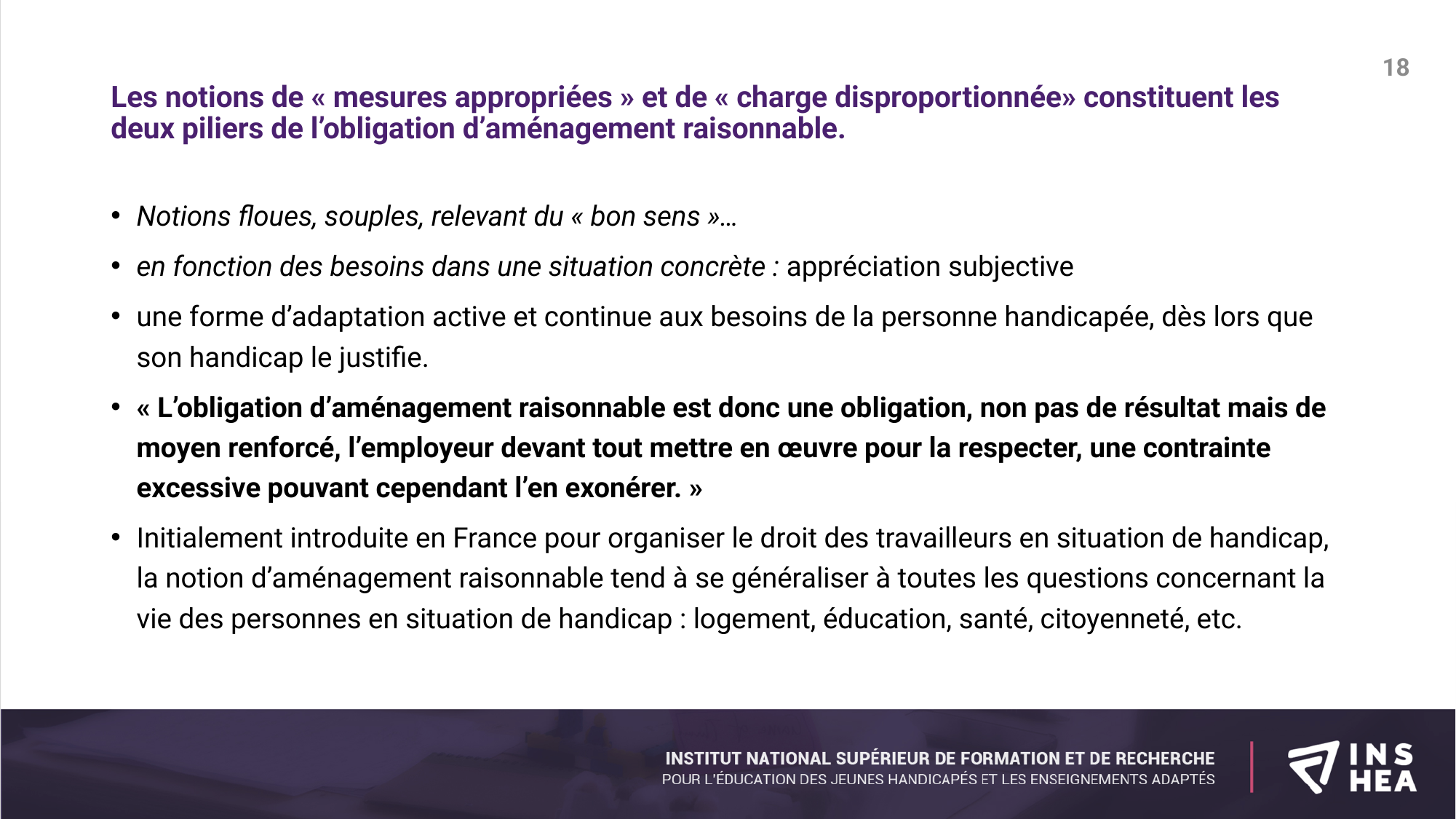

# Les notions de « mesures appropriées » et de « charge disproportionnée» constituent les deux piliers de l’obligation d’aménagement raisonnable.
18
Notions floues, souples, relevant du « bon sens »…
en fonction des besoins dans une situation concrète : appréciation subjective
une forme d’adaptation active et continue aux besoins de la personne handicapée, dès lors que son handicap le justifie.
« L’obligation d’aménagement raisonnable est donc une obligation, non pas de résultat mais de moyen renforcé, l’employeur devant tout mettre en œuvre pour la respecter, une contrainte excessive pouvant cependant l’en exonérer. »
Initialement introduite en France pour organiser le droit des travailleurs en situation de handicap, la notion d’aménagement raisonnable tend à se généraliser à toutes les questions concernant la vie des personnes en situation de handicap : logement, éducation, santé, citoyenneté, etc.